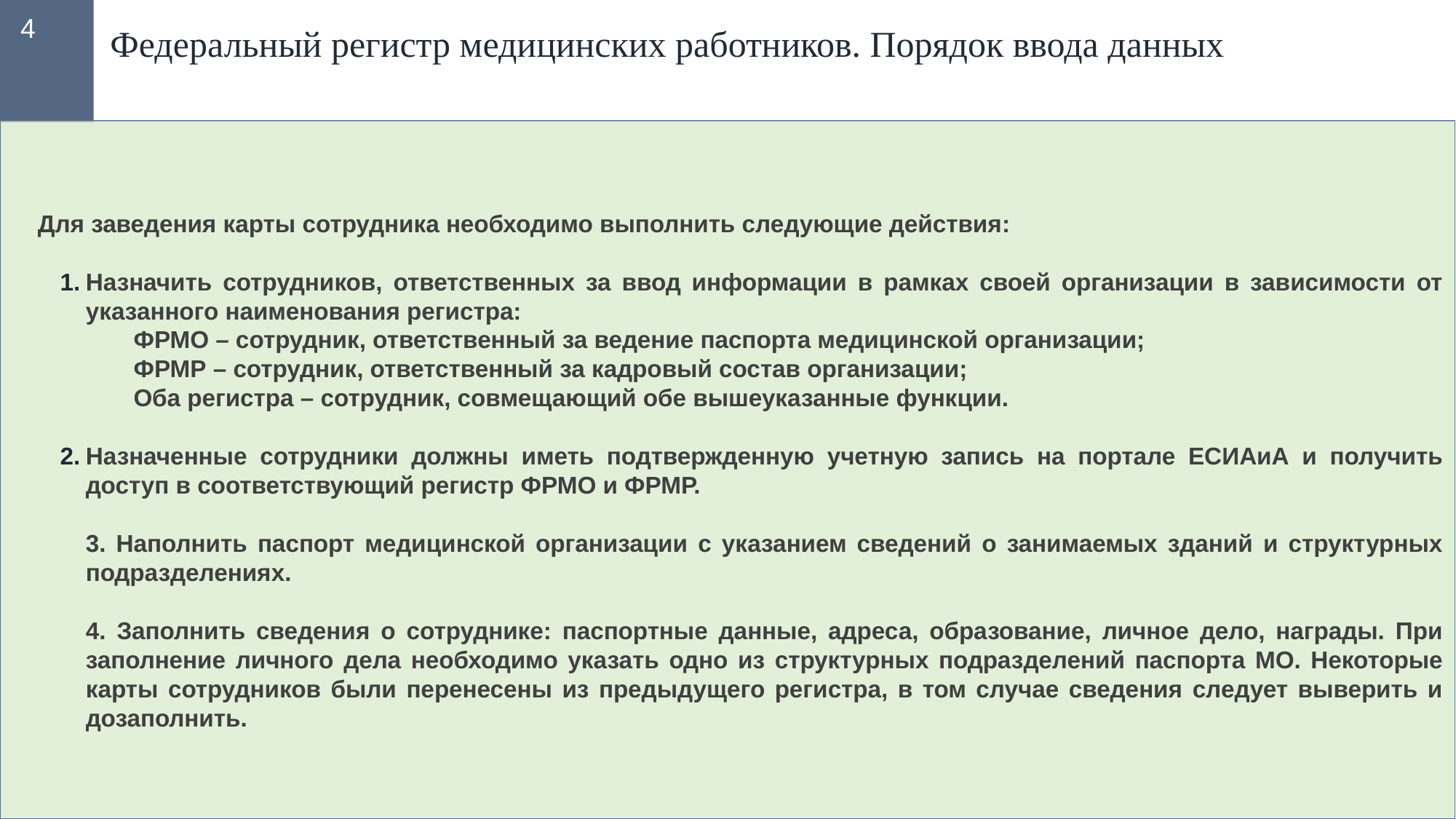

4
Федеральный регистр медицинских работников. Порядок ввода данных
    Для заведения карты сотрудника необходимо выполнить следующие действия:

Назначить сотрудников, ответственных за ввод информации в рамках своей организации в зависимости от указанного наименования регистра:
ФРМО – сотрудник, ответственный за ведение паспорта медицинской организации;
ФРМР – сотрудник, ответственный за кадровый состав организации;
Оба регистра – сотрудник, совмещающий обе вышеуказанные функции.

Назначенные сотрудники должны иметь подтвержденную учетную запись на портале ЕСИАиА и получить доступ в соответствующий регистр ФРМО и ФРМР.

3. Наполнить паспорт медицинской организации с указанием сведений о занимаемых зданий и структурных подразделениях.

4. Заполнить сведения о сотруднике: паспортные данные, адреса, образование, личное дело, награды. При заполнение личного дела необходимо указать одно из структурных подразделений паспорта МО. Некоторые карты сотрудников были перенесены из предыдущего регистра, в том случае сведения следует выверить и дозаполнить.